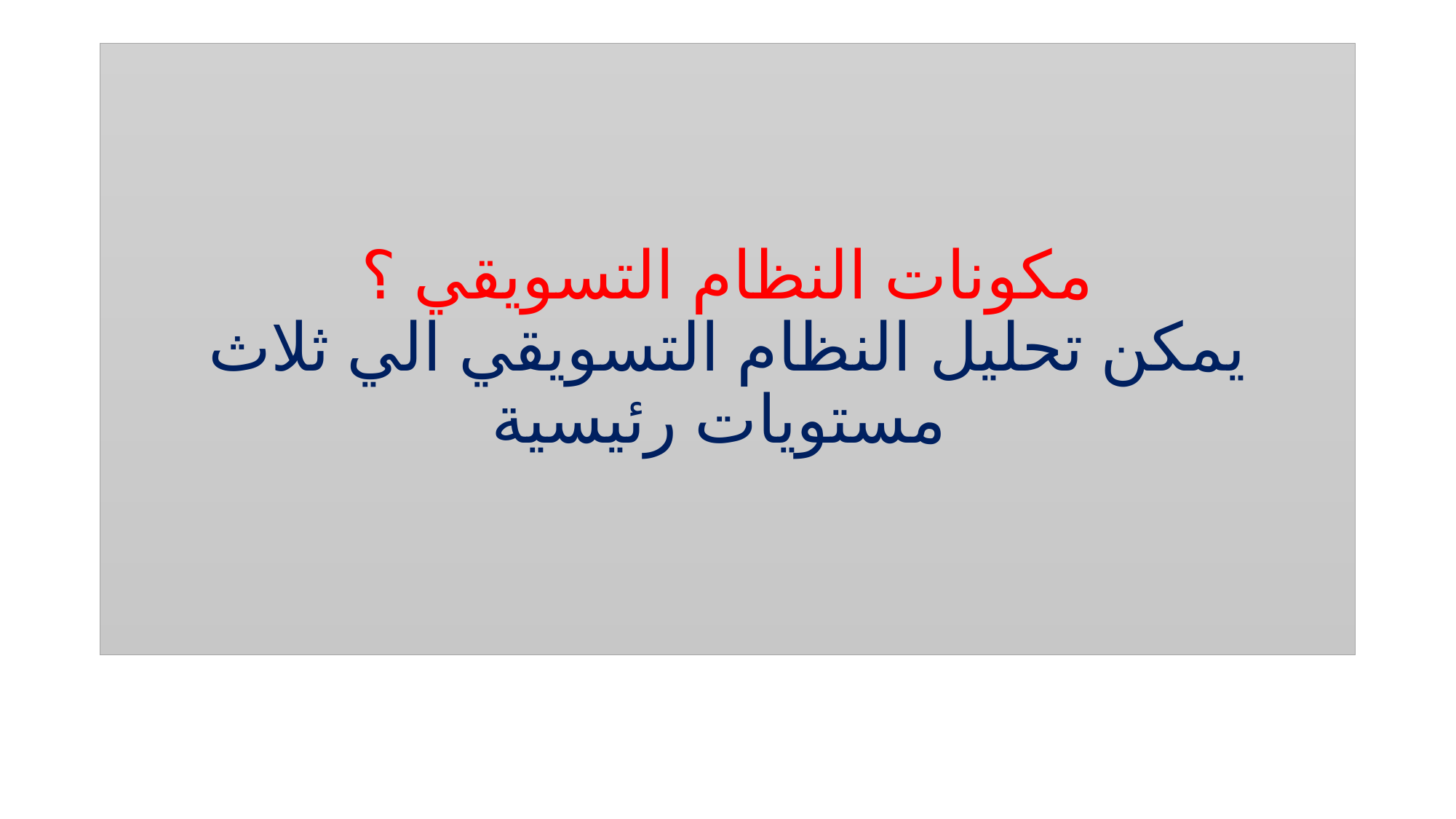

# مكونات النظام التسويقي ؟ يمكن تحليل النظام التسويقي الي ثلاث مستويات رئيسية